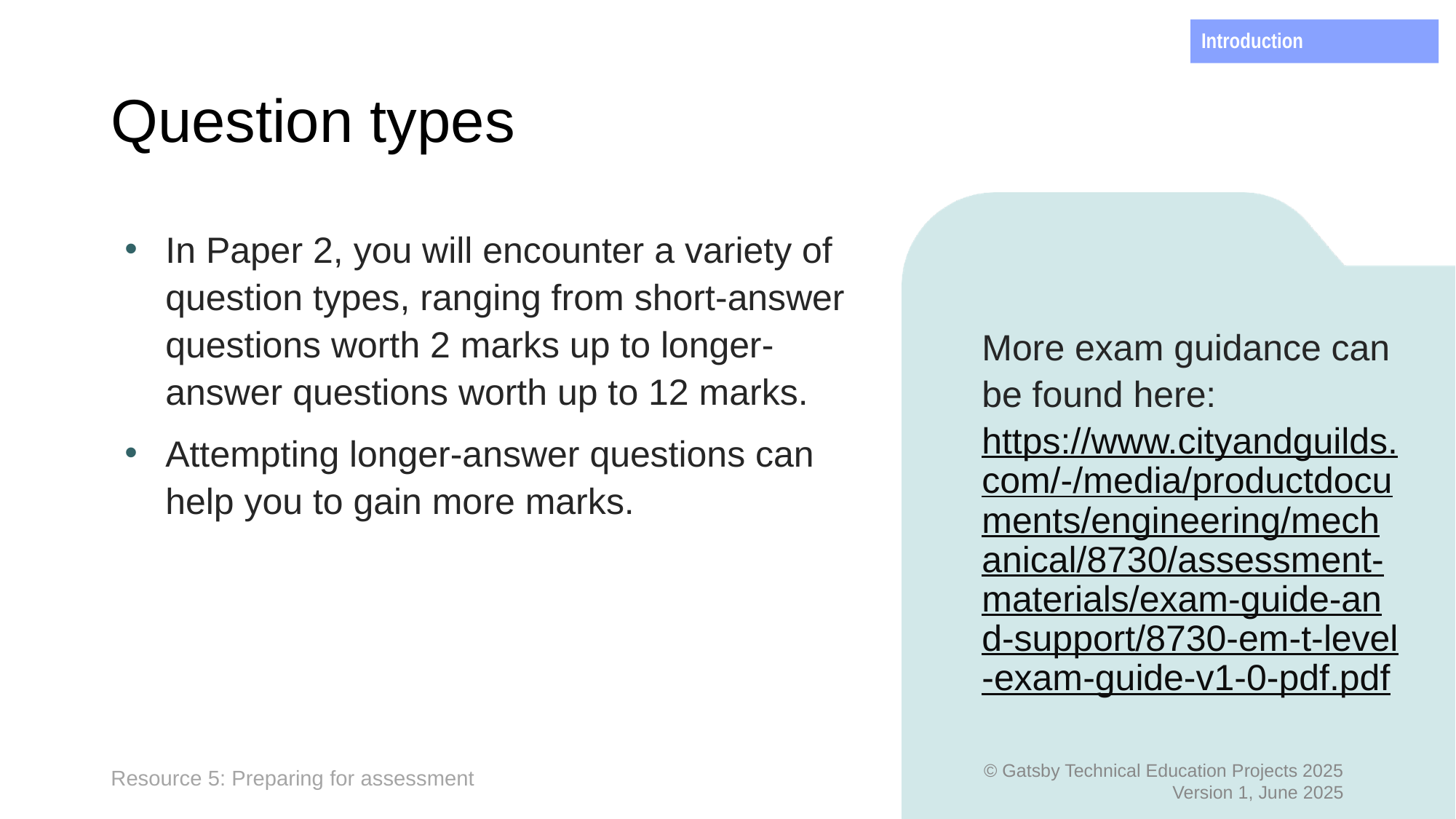

Introduction
# Question types
In Paper 2, you will encounter a variety of question types, ranging from short-answer questions worth 2 marks up to longer-answer questions worth up to 12 marks.
Attempting longer-answer questions can help you to gain more marks.
More exam guidance can be found here:
https://www.cityandguilds.com/-/media/productdocuments/engineering/mechanical/8730/assessment-materials/exam-guide-and-support/8730-em-t-level-exam-guide-v1-0-pdf.pdf

Resource 5: Preparing for assessment